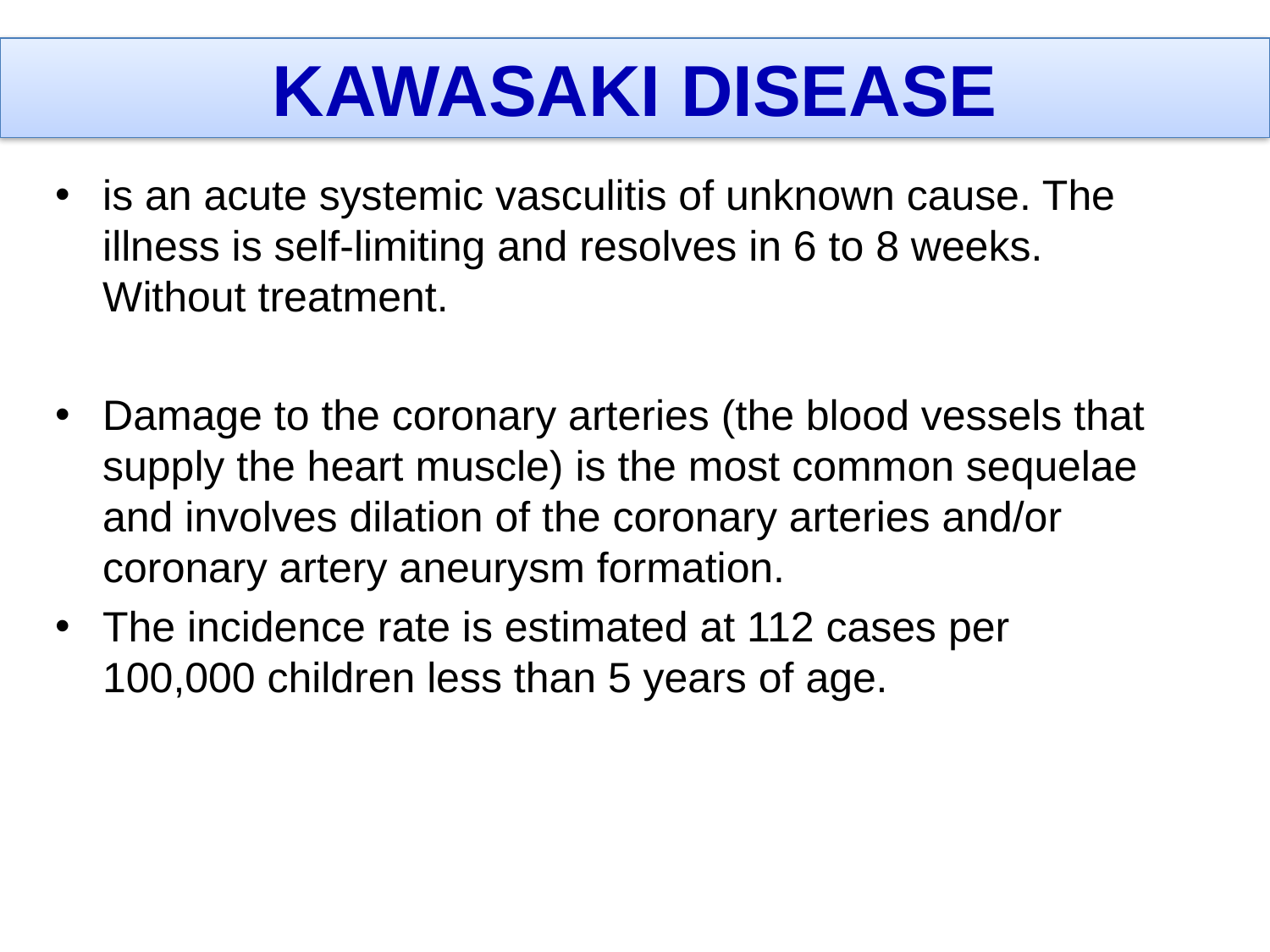

# KAWASAKI DISEASE
is an acute systemic vasculitis of unknown cause. The illness is self-limiting and resolves in 6 to 8 weeks. Without treatment.

Damage to the coronary arteries (the blood vessels that supply the heart muscle) is the most common sequelae and involves dilation of the coronary arteries and/or coronary artery aneurysm formation.
The incidence rate is estimated at 112 cases per 100,000 children less than 5 years of age.